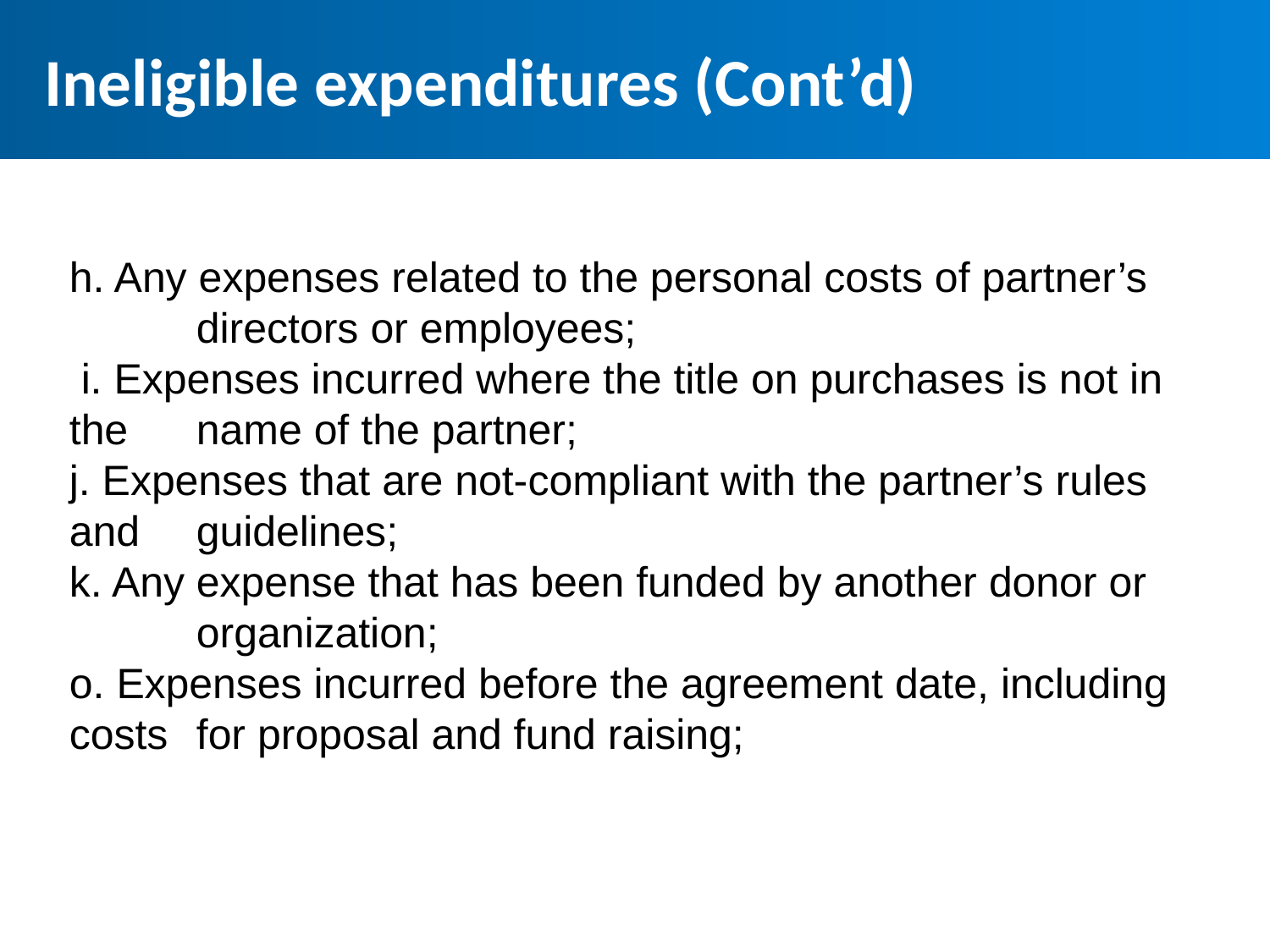

# Ineligible expenditures (Cont’d)
Expense testing – verify…..
h. Any expenses related to the personal costs of partner’s 	directors or employees;
 i. Expenses incurred where the title on purchases is not in the 	name of the partner;
j. Expenses that are not-compliant with the partner’s rules and 	guidelines;
k. Any expense that has been funded by another donor or 	organization;
o. Expenses incurred before the agreement date, including costs 	for proposal and fund raising;